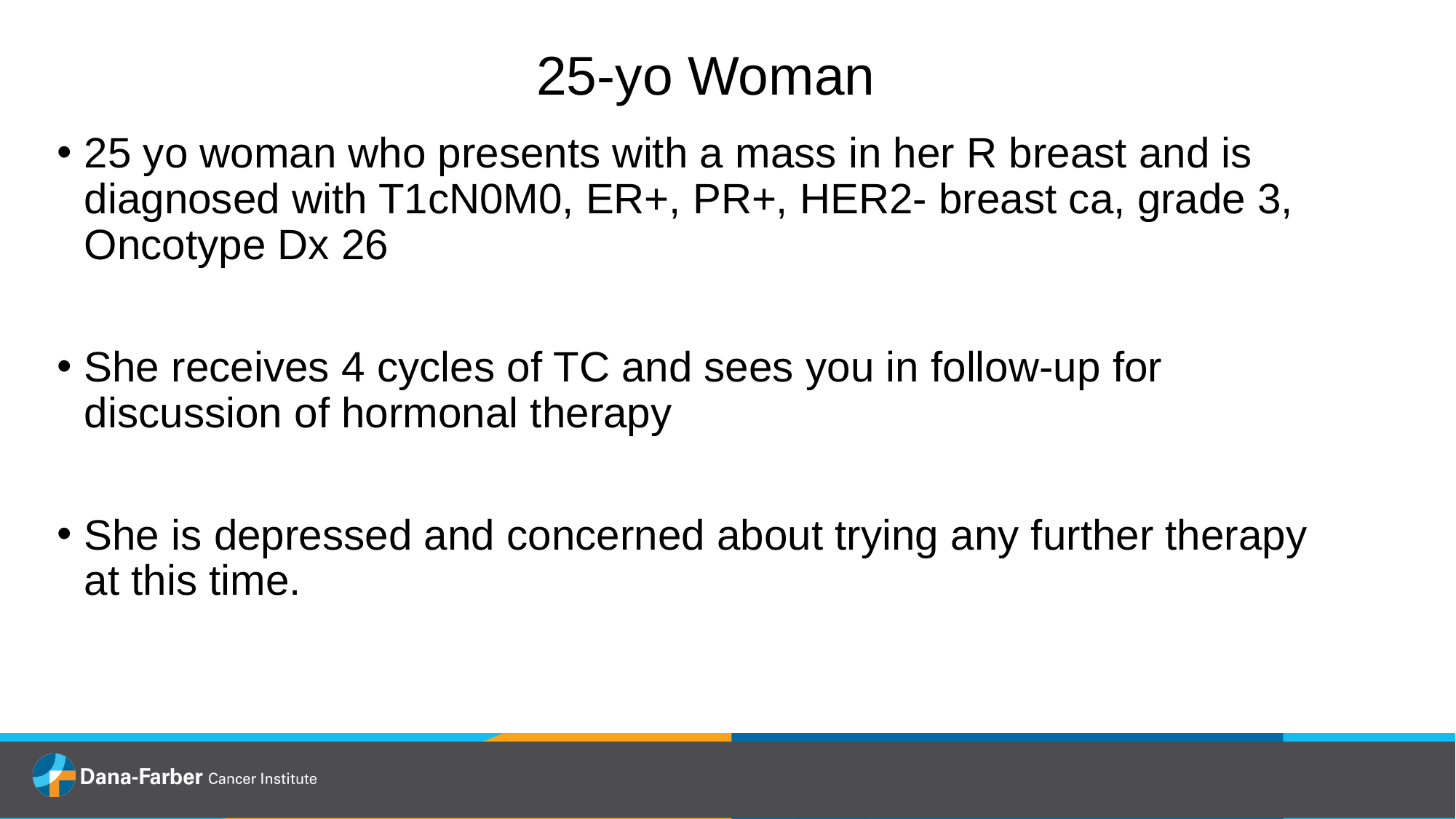

25-yo Woman
25 yo woman who presents with a mass in her R breast and is diagnosed with T1cN0M0, ER+, PR+, HER2- breast ca, grade 3, Oncotype Dx 26

She receives 4 cycles of TC and sees you in follow-up for discussion of hormonal therapy

She is depressed and concerned about trying any further therapy at this time.